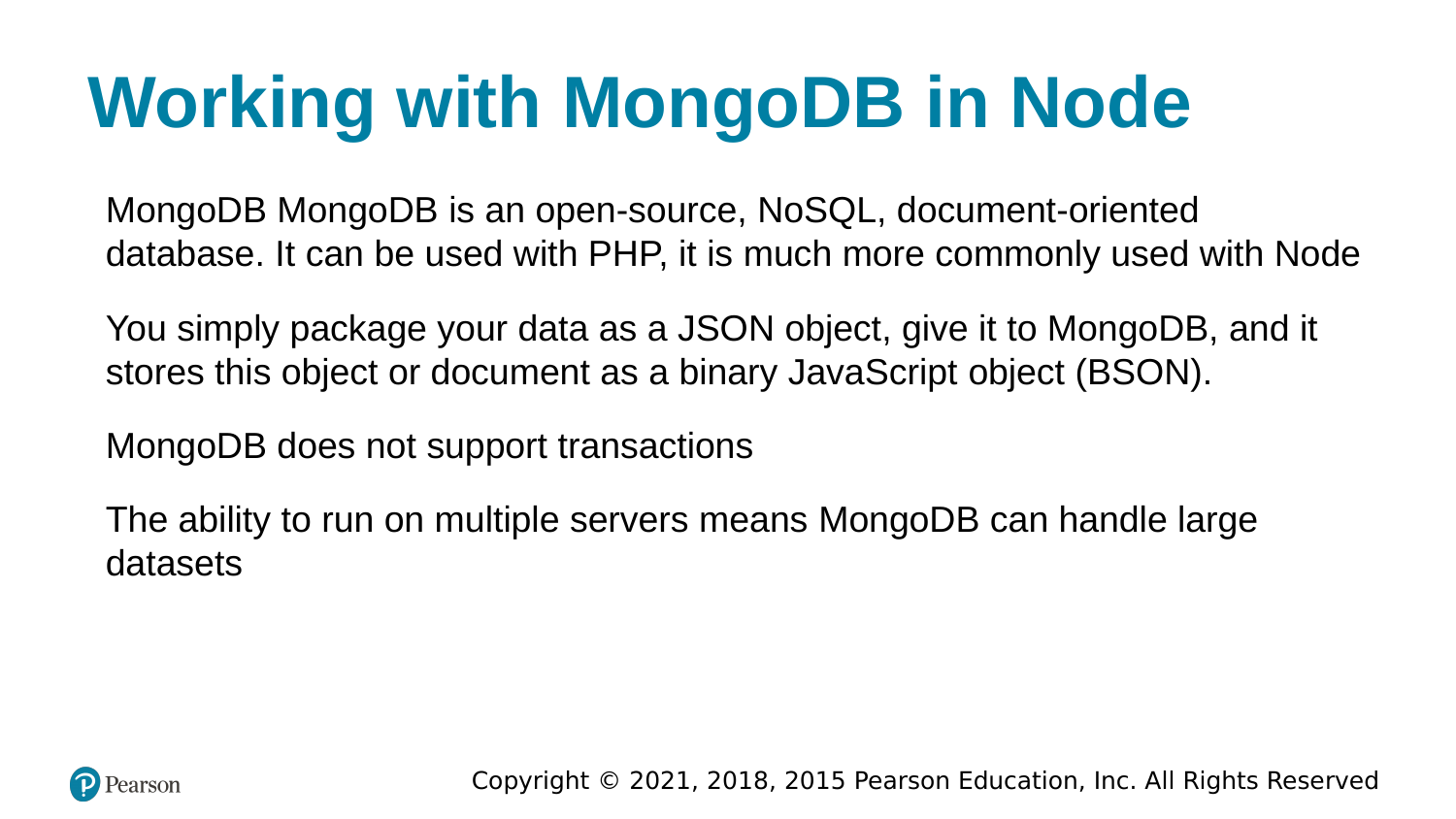

# Working with MongoDB in Node
MongoDB MongoDB is an open-source, NoSQL, document-oriented database. It can be used with PHP, it is much more commonly used with Node
You simply package your data as a JSON object, give it to MongoDB, and it stores this object or document as a binary JavaScript object (BSON).
MongoDB does not support transactions
The ability to run on multiple servers means MongoDB can handle large datasets